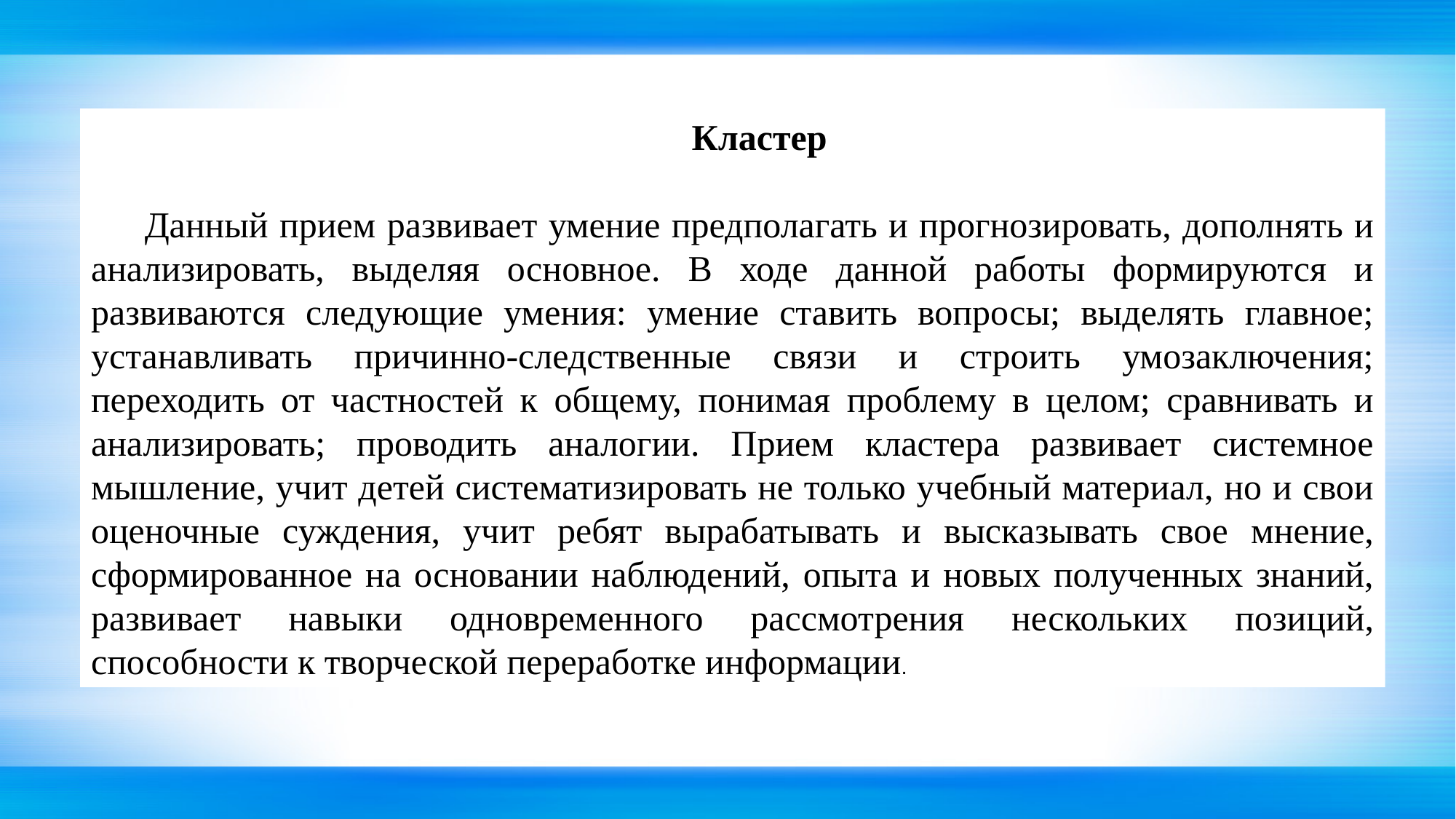

Кластер

Данный прием развивает умение предполагать и прогнозировать, дополнять и анализировать, выделяя основное. В ходе данной работы формируются и развиваются следующие умения: умение ставить вопросы; выделять главное; устанавливать причинно-следственные связи и строить умозаключения; переходить от частностей к общему, понимая проблему в целом; сравнивать и анализировать; проводить аналогии. Прием кластера развивает системное мышление, учит детей систематизировать не только учебный материал, но и свои оценочные суждения, учит ребят вырабатывать и высказывать свое мнение, сформированное на основании наблюдений, опыта и новых полученных знаний, развивает навыки одновременного рассмотрения нескольких позиций, способности к творческой переработке информации.